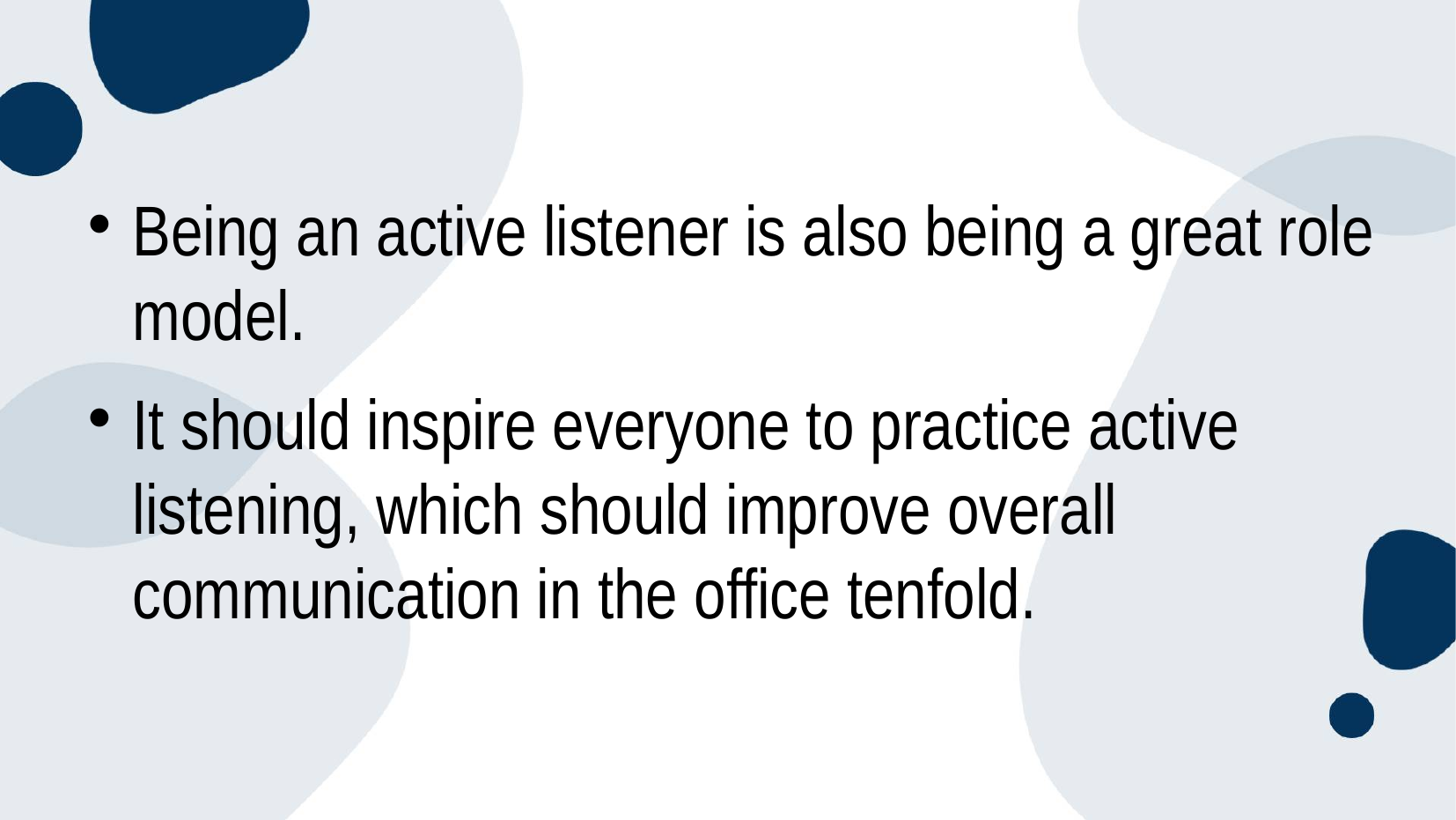

#
Being an active listener is also being a great role model.
It should inspire everyone to practice active listening, which should improve overall communication in the office tenfold.